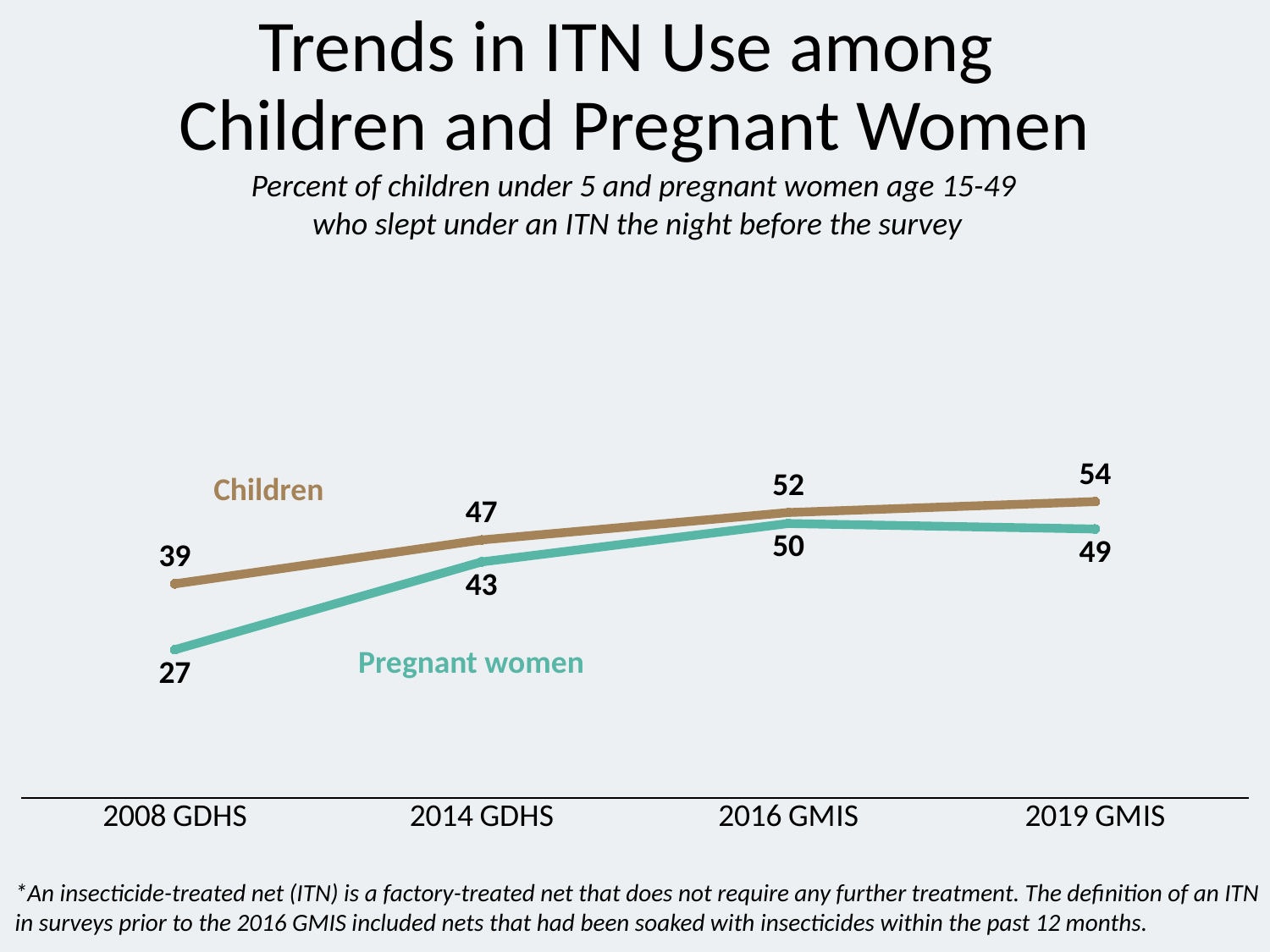

# Trends in ITN Use among Children and Pregnant Women
Percent of children under 5 and pregnant women age 15-49
who slept under an ITN the night before the survey

### Chart

| Category | Children | Pregnant women |
|---|---|---|
| 2008 GDHS | 39.0 | 27.0 |
| 2014 GDHS | 47.0 | 43.0 |
| 2016 GMIS | 52.0 | 50.0 |
| 2019 GMIS | 54.0 | 49.0 |
Children
Pregnant women
*An insecticide-treated net (ITN) is a factory-treated net that does not require any further treatment. The definition of an ITN in surveys prior to the 2016 GMIS included nets that had been soaked with insecticides within the past 12 months.